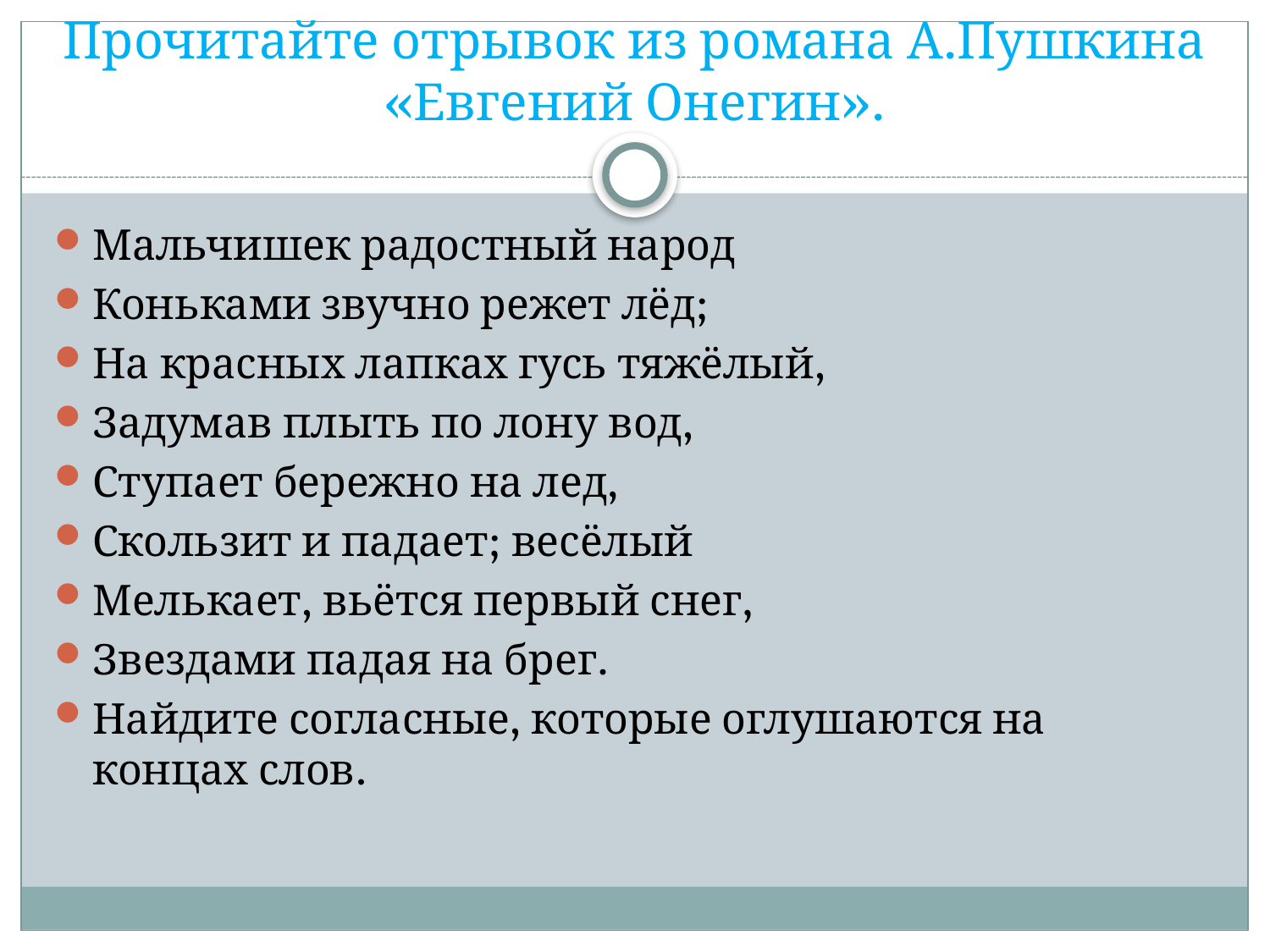

# Прочитайте отрывок из романа А.Пушкина «Евгений Онегин».
Мальчишек радостный народ
Коньками звучно режет лёд;
На красных лапках гусь тяжёлый,
Задумав плыть по лону вод,
Ступает бережно на лед,
Скользит и падает; весёлый
Мелькает, вьётся первый снег,
Звездами падая на брег.
Найдите согласные, которые оглушаются на концах слов.